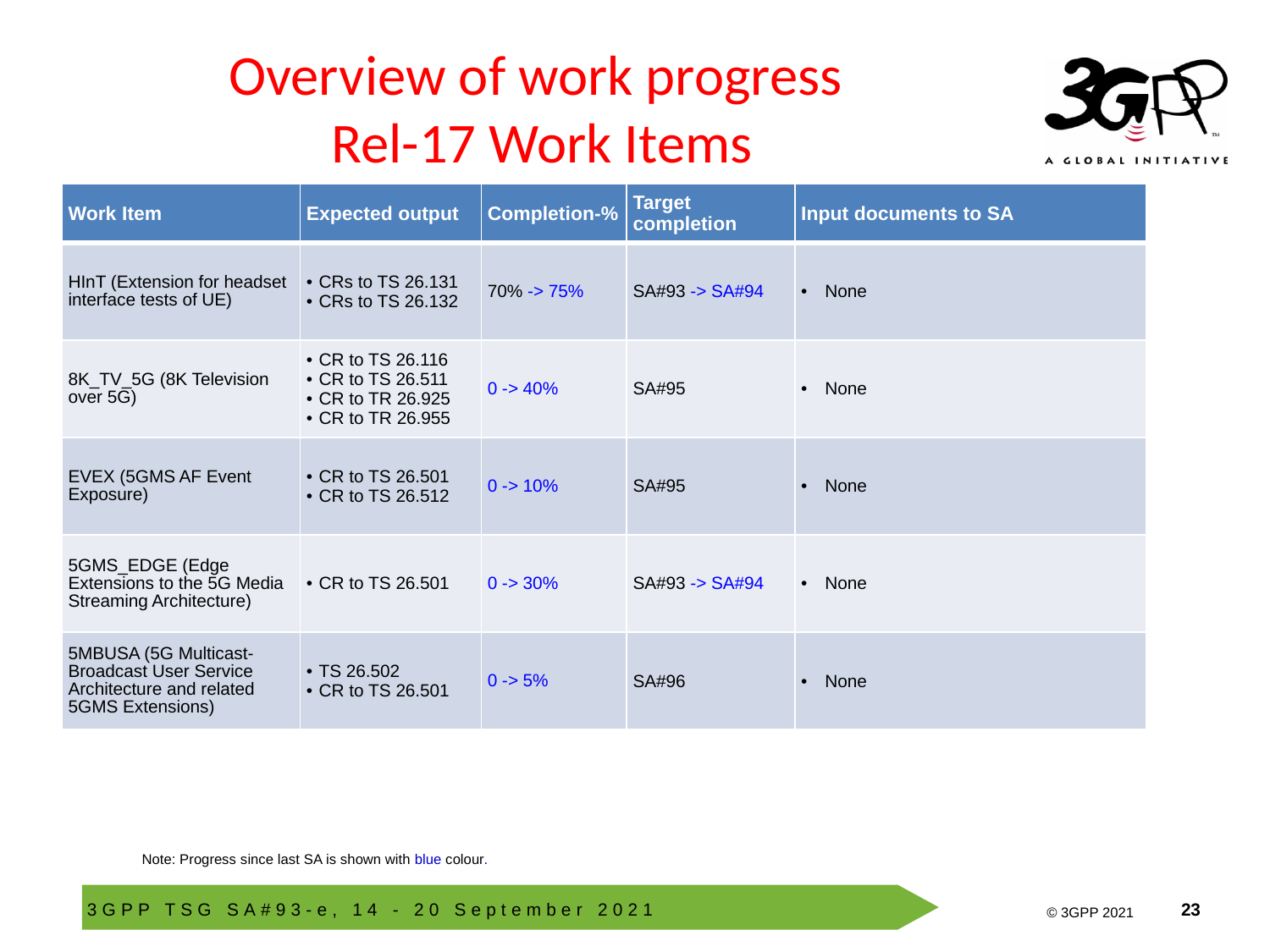

# Overview of work progress Rel-17 Work Items
| Work Item | Expected output | Completion-% | Target completion | Input documents to SA |
| --- | --- | --- | --- | --- |
| HInT (Extension for headset interface tests of UE) | CRs to TS 26.131 CRs to TS 26.132 | 70% -> 75% | SA#93 -> SA#94 | None |
| 8K\_TV\_5G (8K Television over 5G) | CR to TS 26.116 CR to TS 26.511 CR to TR 26.925 CR to TR 26.955 | 0 -> 40% | SA#95 | None |
| EVEX (5GMS AF Event Exposure) | CR to TS 26.501 CR to TS 26.512 | 0 -> 10% | SA#95 | None |
| 5GMS\_EDGE (Edge Extensions to the 5G Media Streaming Architecture) | CR to TS 26.501 | 0 -> 30% | SA#93 -> SA#94 | None |
| 5MBUSA (5G Multicast-Broadcast User Service Architecture and related 5GMS Extensions) | TS 26.502 CR to TS 26.501 | 0 -> 5% | SA#96 | None |

Note: Progress since last SA is shown with blue colour.